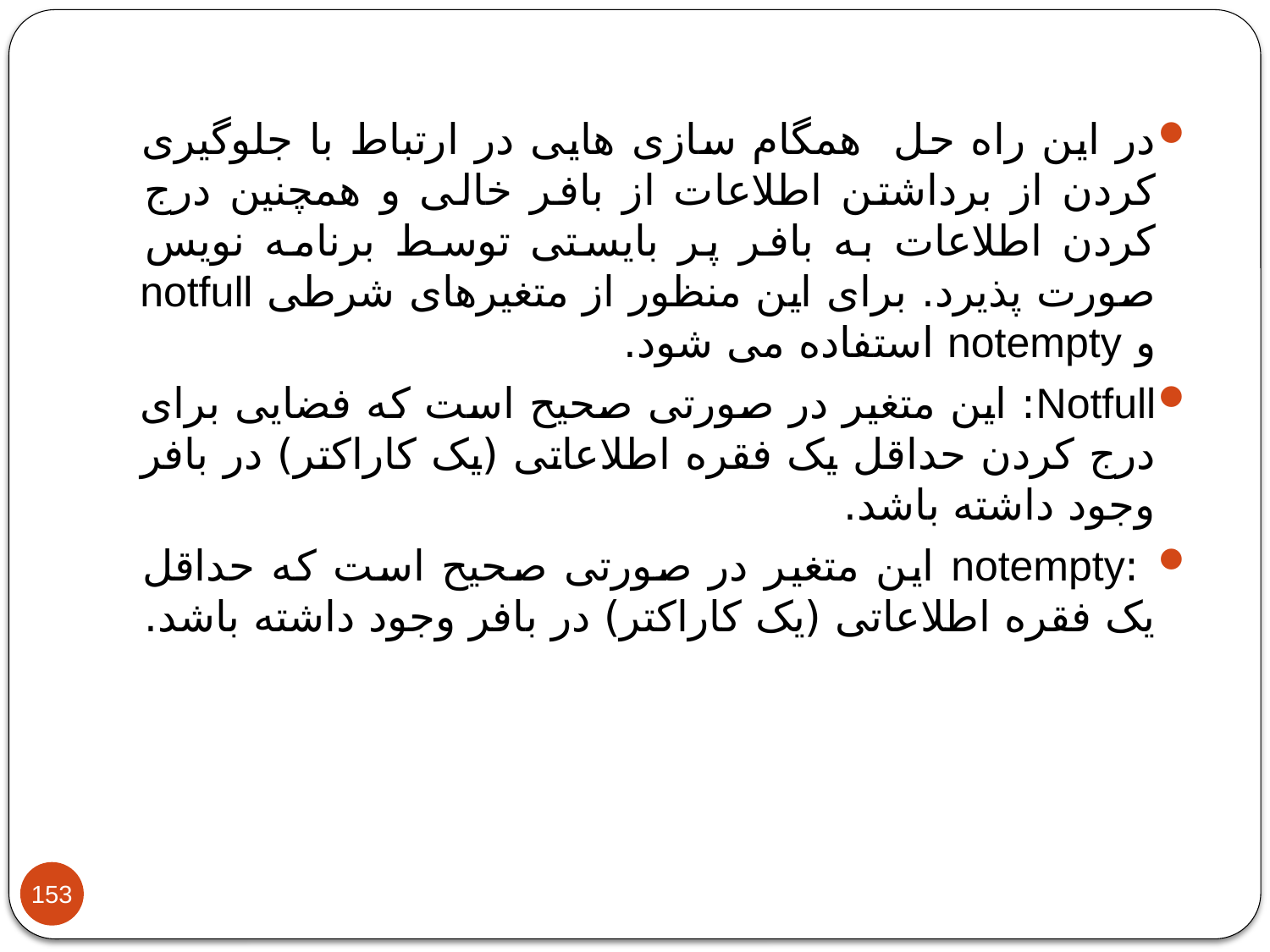

در این راه حل  همگام سازی هایی در ارتباط با جلوگیری کردن از برداشتن اطلاعات از بافر خالی و همچنین درج کردن اطلاعات به بافر پر بایستی توسط برنامه نویس صورت پذیرد. برای این منظور از متغیرهای شرطی notfull و notempty استفاده می شود.
Notfull: این متغیر در صورتی صحیح است که فضایی برای درج کردن حداقل یک فقره اطلاعاتی (یک کاراکتر) در بافر وجود داشته باشد.
 :notempty این متغیر در صورتی صحیح است که حداقل یک فقره اطلاعاتی (یک کاراکتر) در بافر وجود داشته باشد.
153